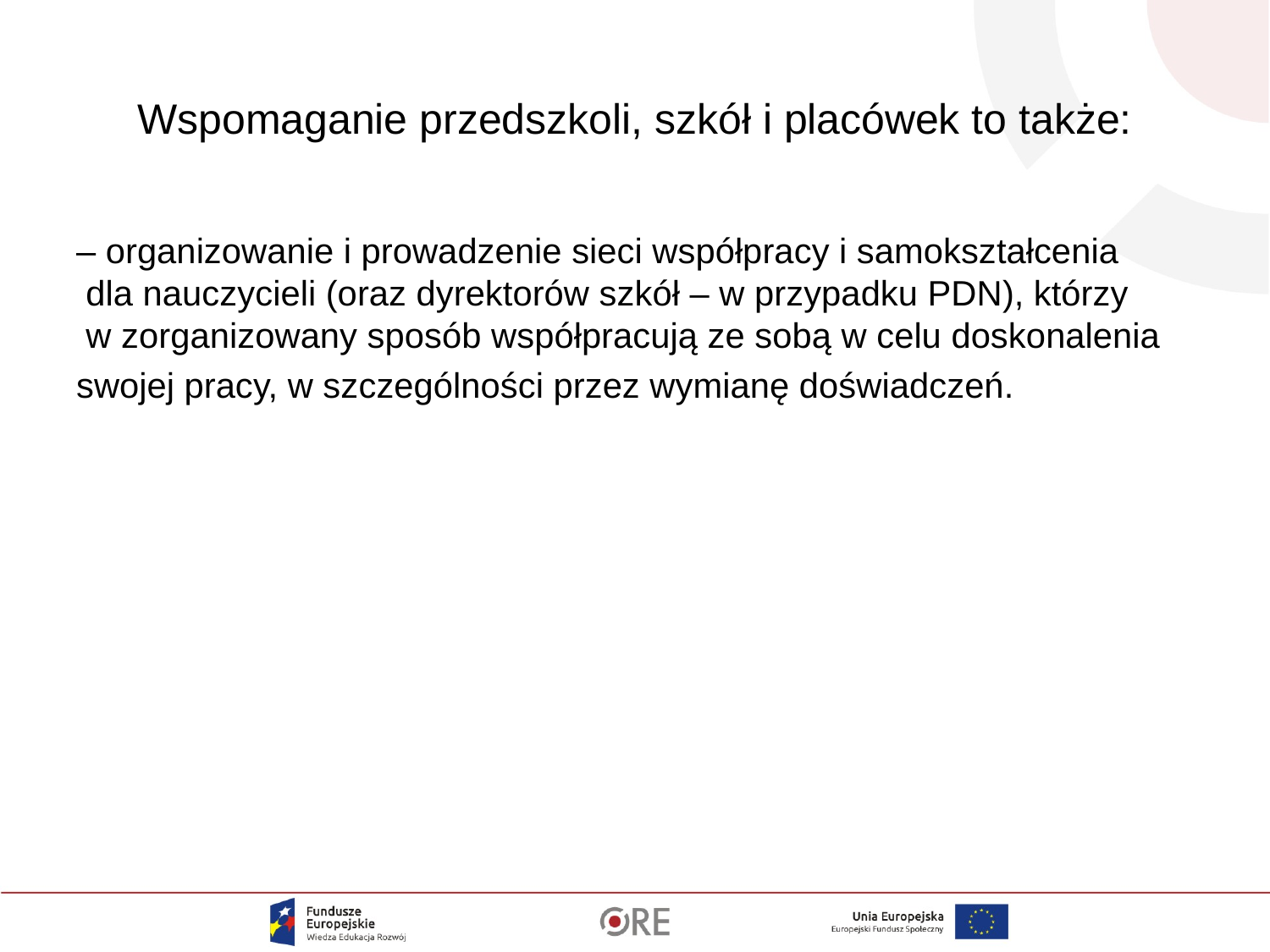

# Wspomaganie przedszkoli, szkół i placówek to także:
– organizowanie i prowadzenie sieci współpracy i samokształcenia
 dla nauczycieli (oraz dyrektorów szkół – w przypadku PDN), którzy
 w zorganizowany sposób współpracują ze sobą w celu doskonalenia
swojej pracy, w szczególności przez wymianę doświadczeń.